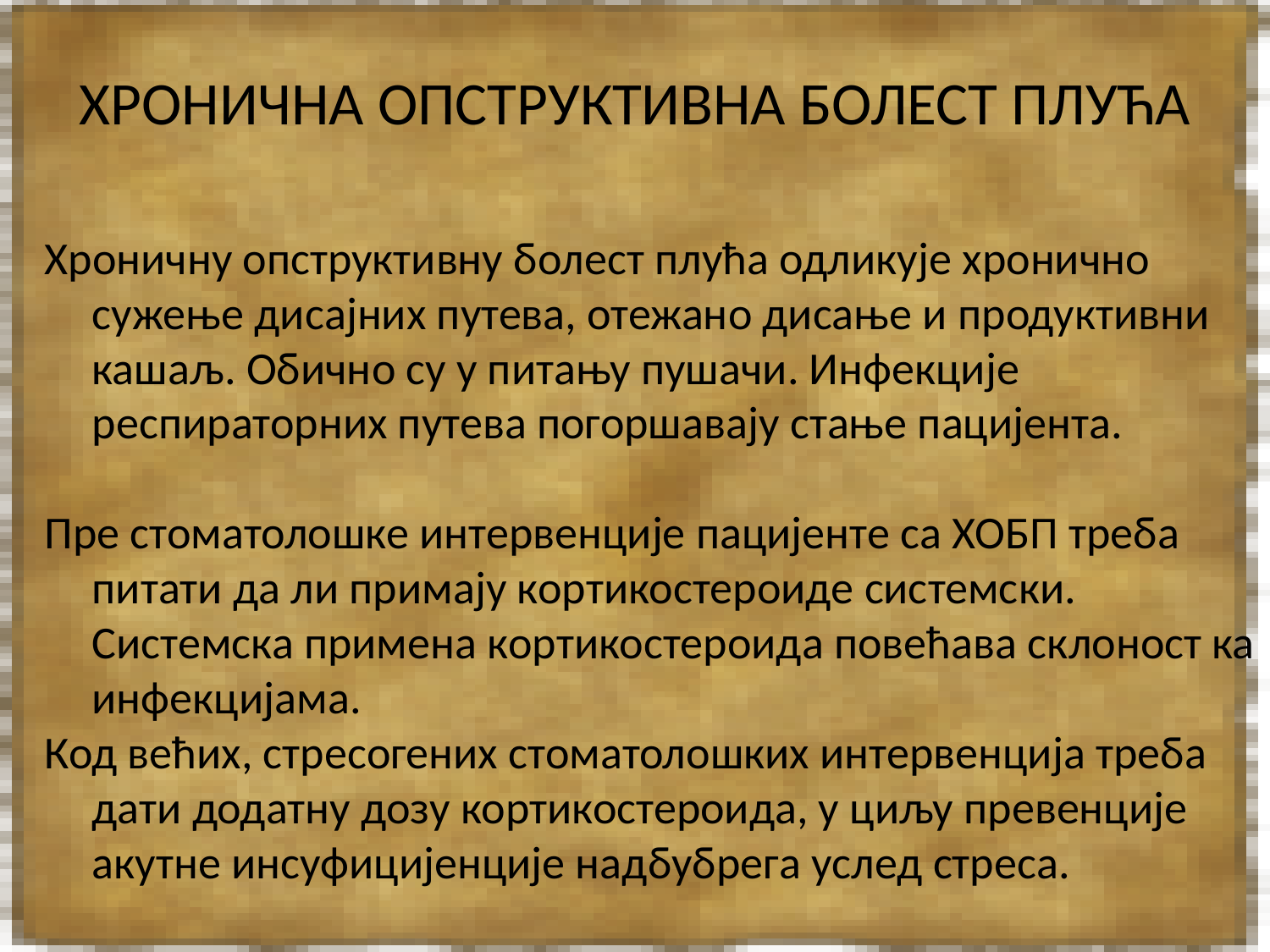

# ХРОНИЧНА ОПСТРУКТИВНА БОЛЕСТ ПЛУЋА
Хроничну опструктивну болест плућа одликује хронично сужење дисајних путева, отежано дисање и продуктивни кашаљ. Обично су у питању пушачи. Инфекције респираторних путева погоршавају стање пацијента.

Пре стоматолошке интервенције пацијенте са ХОБП треба питати да ли примају кортикостероиде системски. Системска примена кортикостероида повећава склоност ка инфекцијама.
Код већих, стресогених стоматолошких интервенција треба дати додатну дозу кортикостероида, у циљу превенције акутне инсуфицијенције надбубрега услед стреса.